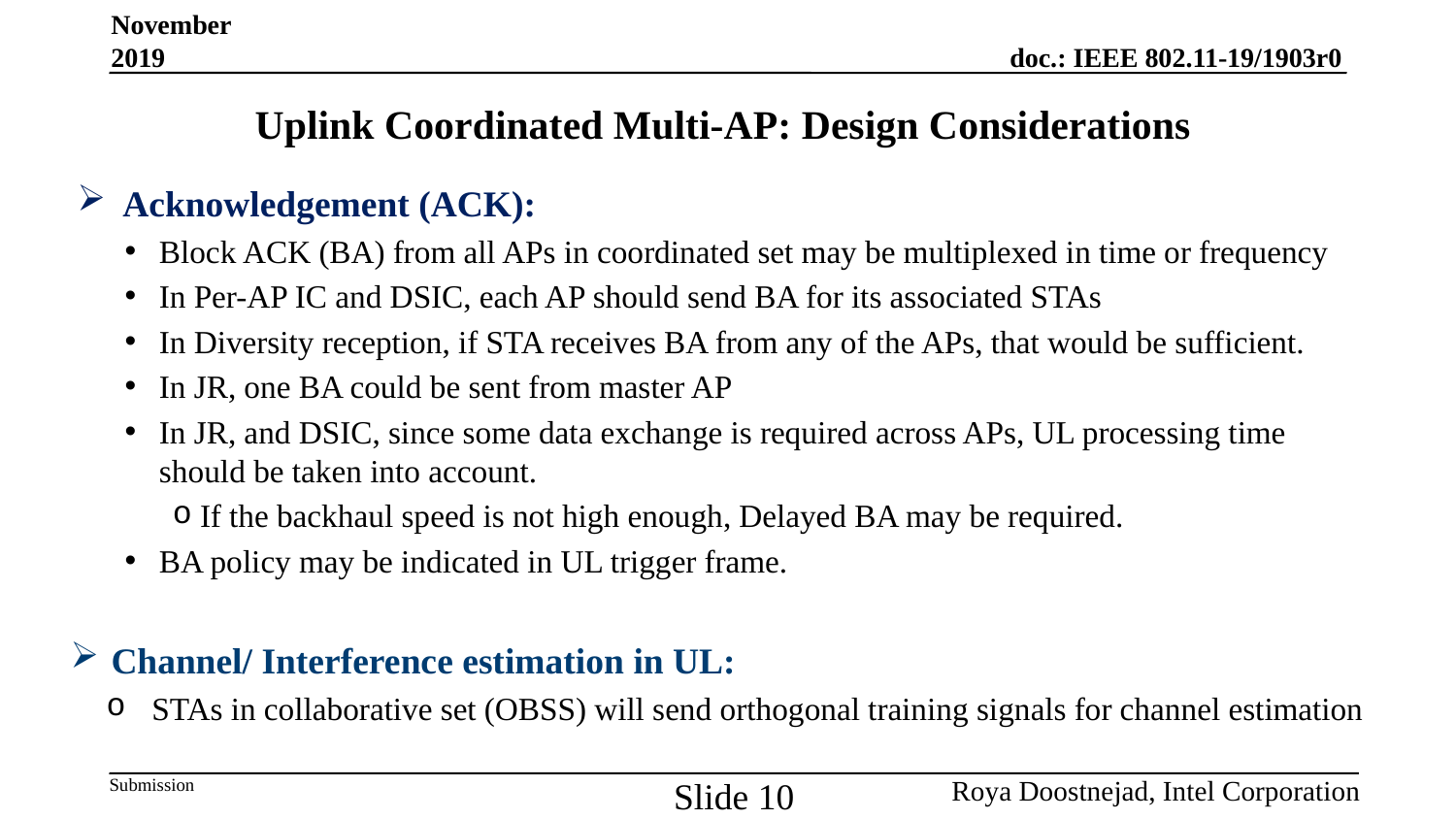

November 2019
# Uplink Coordinated Multi-AP: Design Considerations
Acknowledgement (ACK):
Block ACK (BA) from all APs in coordinated set may be multiplexed in time or frequency
In Per-AP IC and DSIC, each AP should send BA for its associated STAs
In Diversity reception, if STA receives BA from any of the APs, that would be sufficient.
In JR, one BA could be sent from master AP
In JR, and DSIC, since some data exchange is required across APs, UL processing time should be taken into account.
If the backhaul speed is not high enough, Delayed BA may be required.
BA policy may be indicated in UL trigger frame.

Channel/ Interference estimation in UL:
STAs in collaborative set (OBSS) will send orthogonal training signals for channel estimation

Slide 10
Roya Doostnejad, Intel Corporation